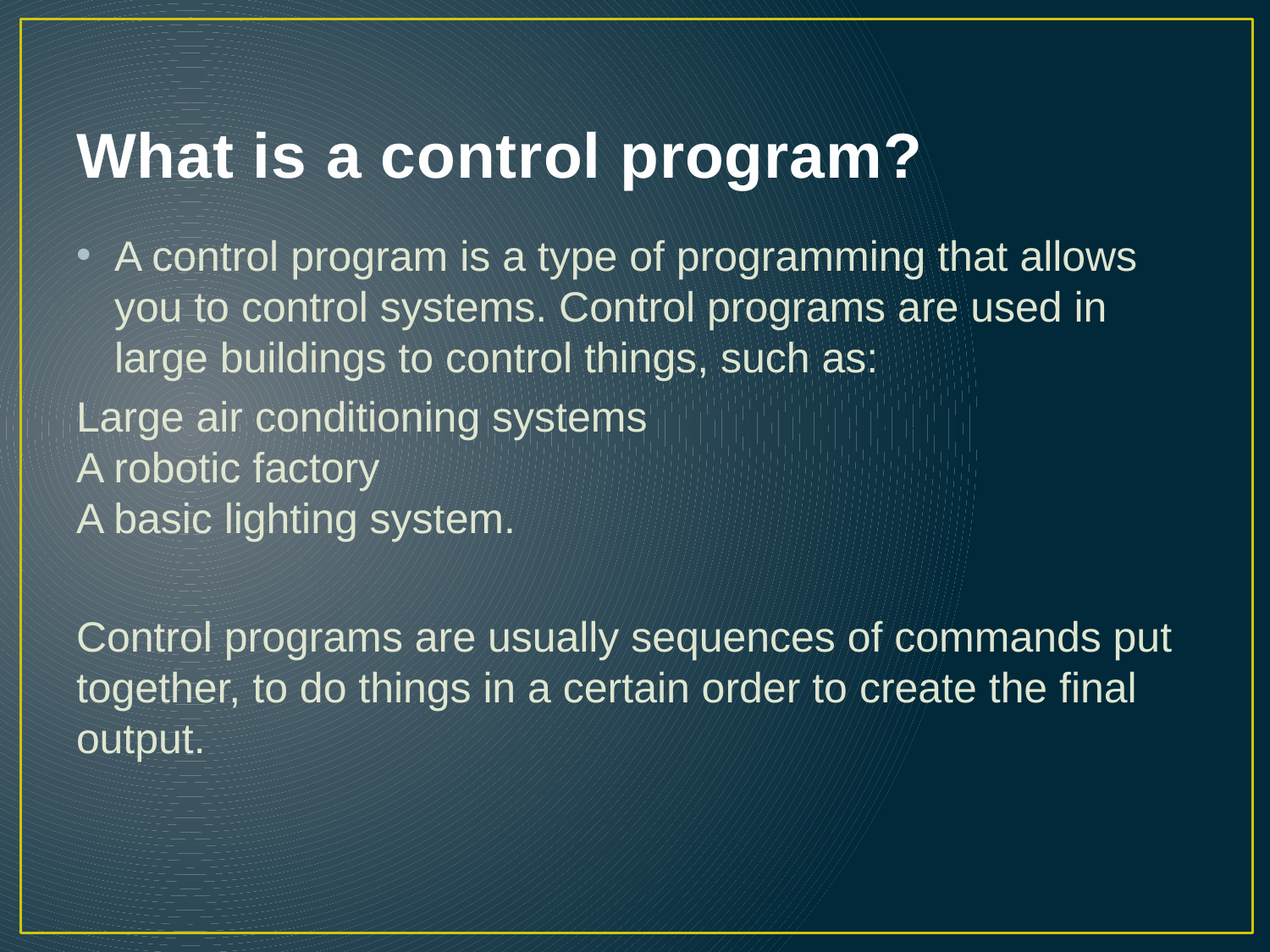

# What is a control program?
A control program is a type of programming that allows you to control systems. Control programs are used in large buildings to control things, such as:
Large air conditioning systems
A robotic factory
A basic lighting system.

Control programs are usually sequences of commands put together, to do things in a certain order to create the final output.